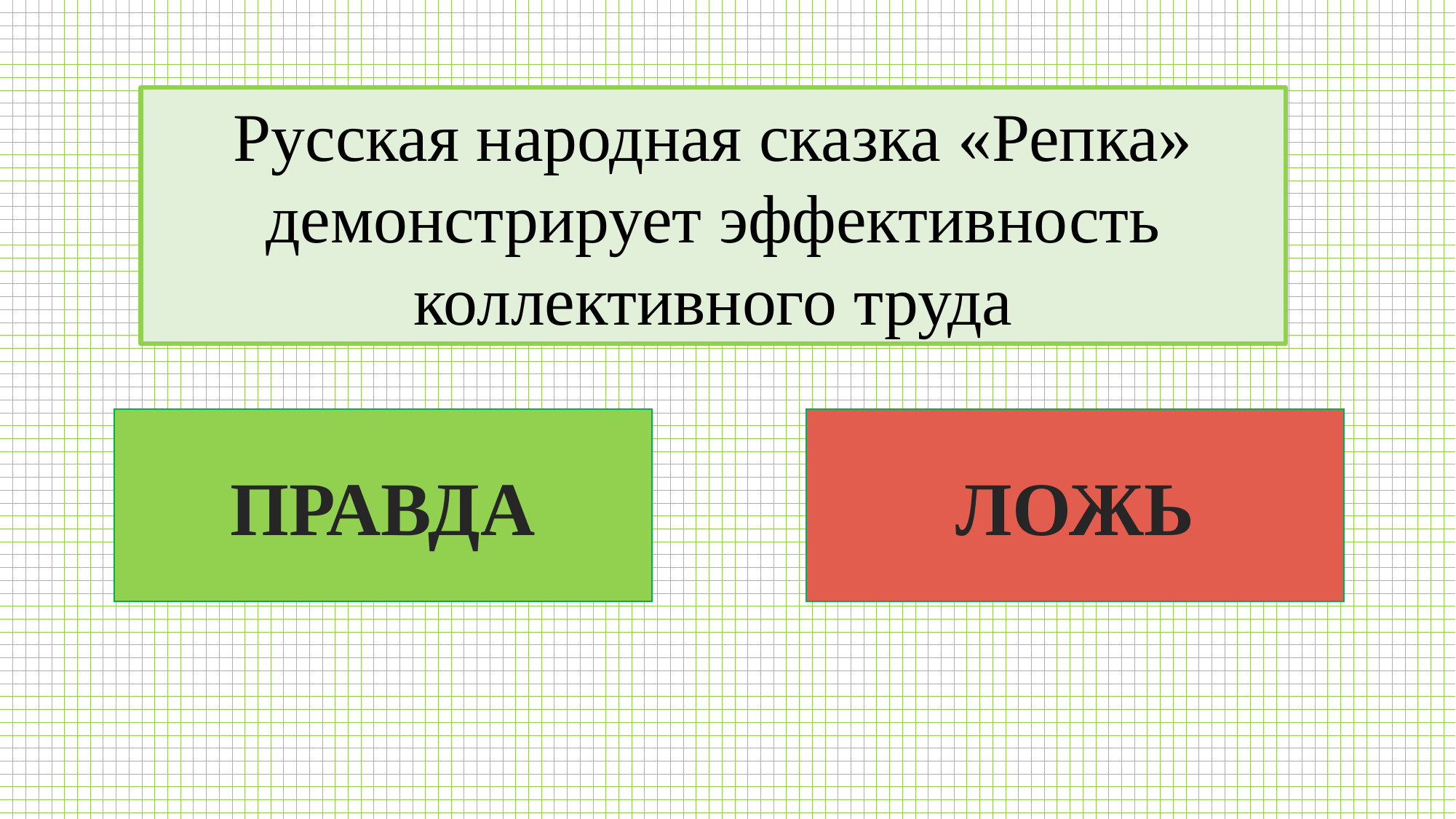

Русская народная сказка «Репка» демонстрирует эффективность коллективного труда
ПРАВДА
ЛОЖЬ